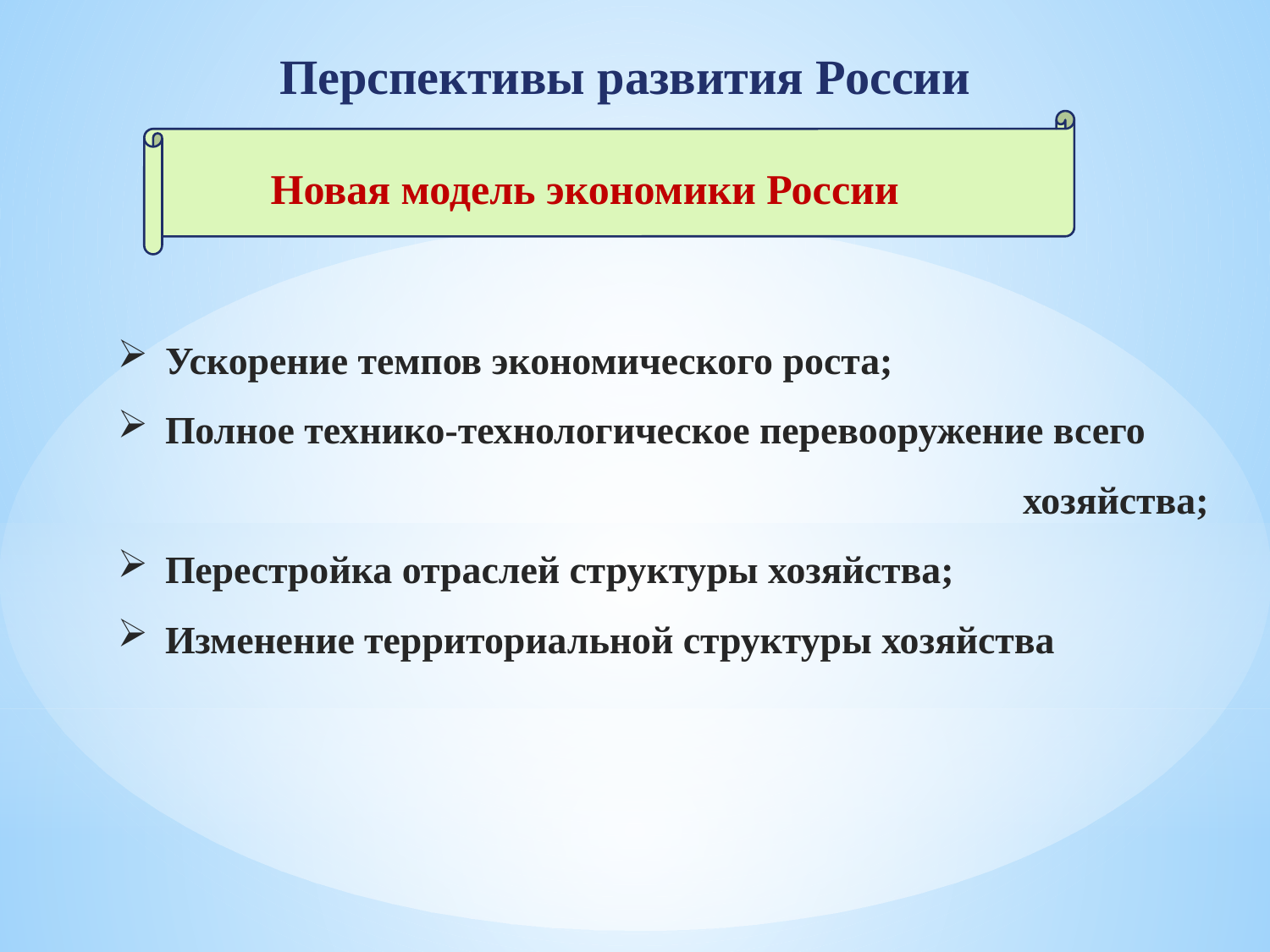

Перспективы развития России

Новая модель экономики России
Ускорение темпов экономического роста;
Полное технико-технологическое перевооружение всего
                                                                                             хозяйства;
Перестройка отраслей структуры хозяйства;
Изменение территориальной структуры хозяйства